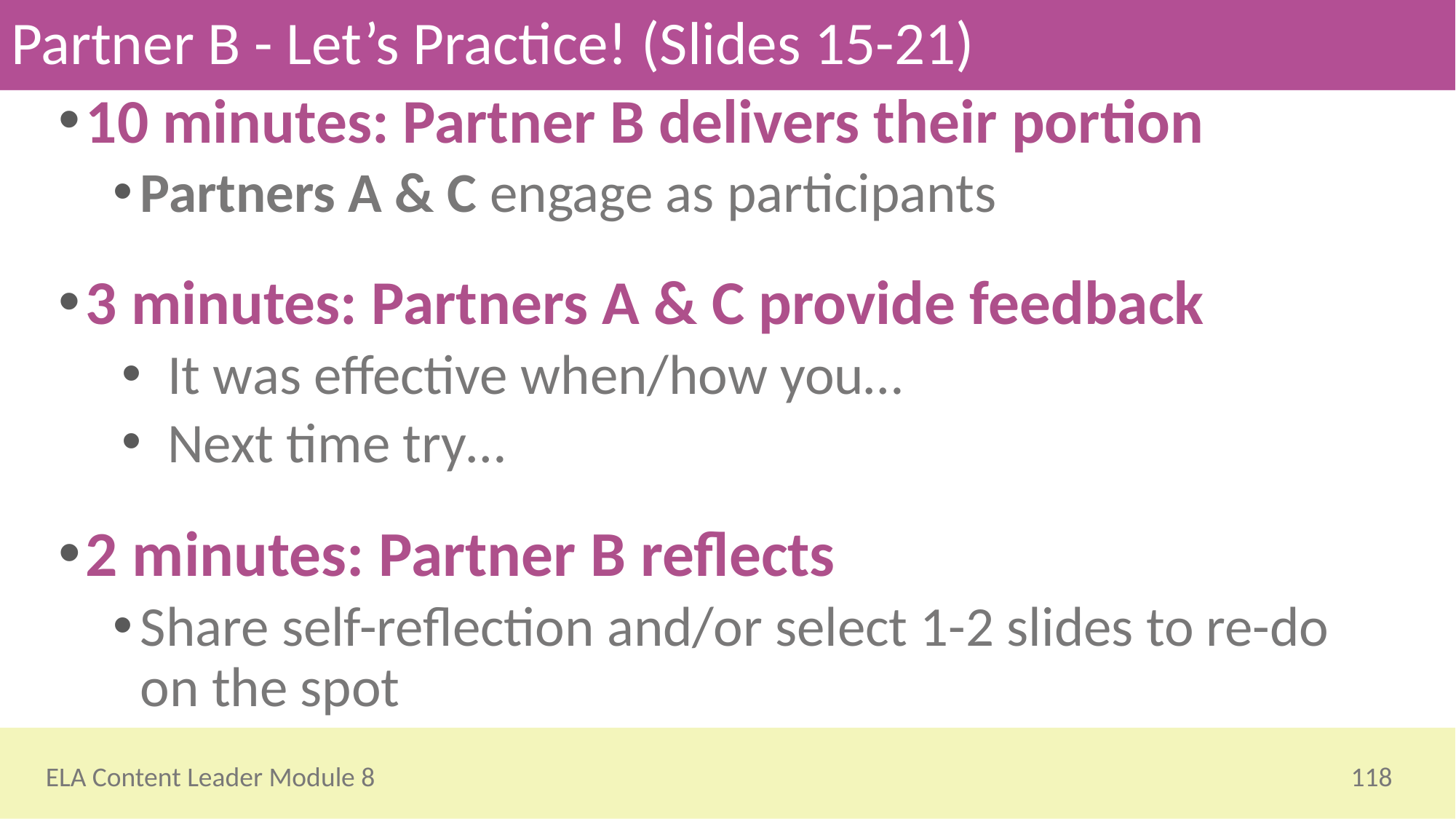

# Partner B - Let’s Practice! (Slides 15-21)
10 minutes: Partner B delivers their portion
Partners A & C engage as participants

3 minutes: Partners A & C provide feedback
It was effective when/how you…
Next time try…

2 minutes: Partner B reflects
Share self-reflection and/or select 1-2 slides to re-do on the spot

118